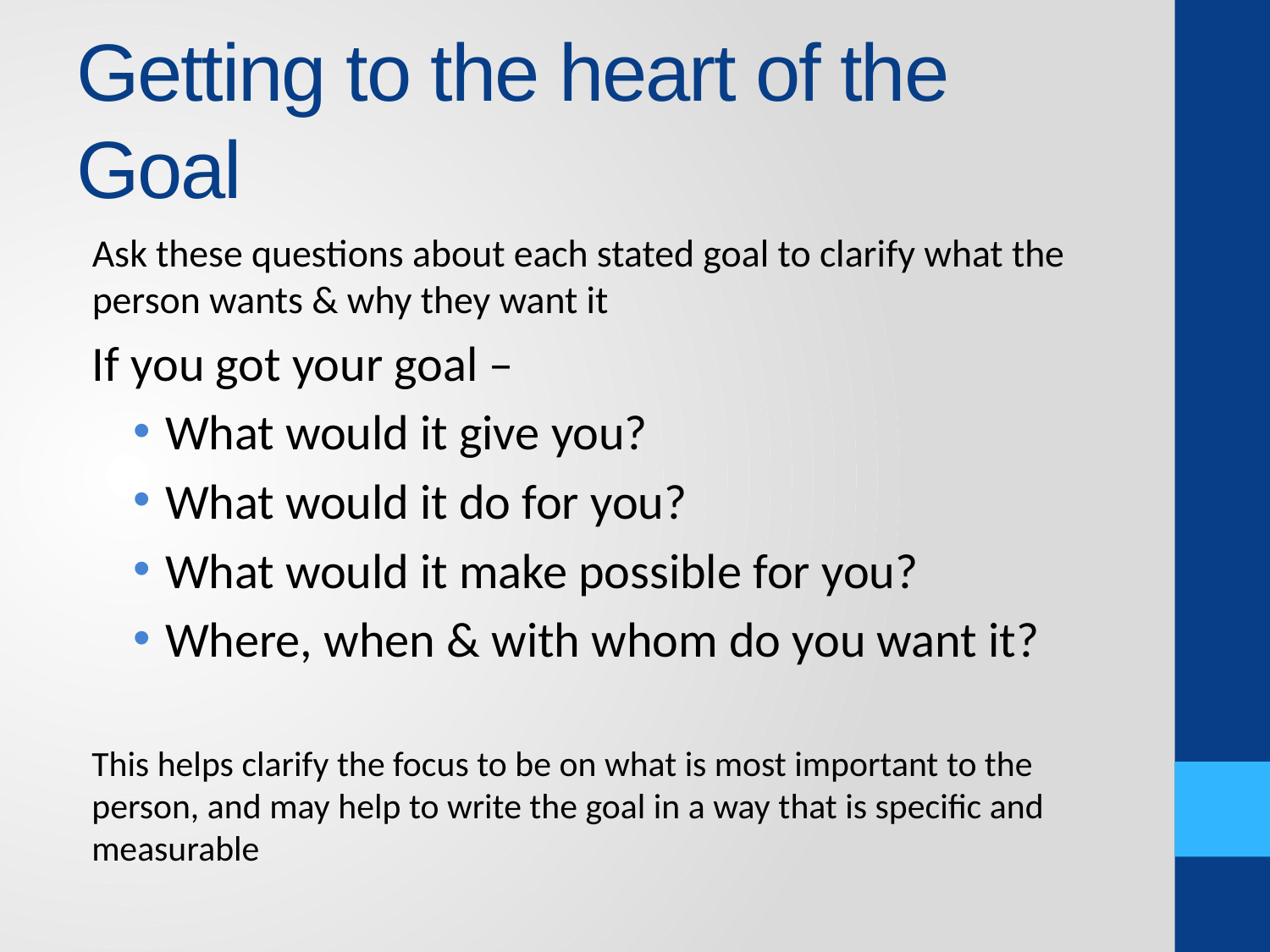

# Getting to the heart of the Goal
Ask these questions about each stated goal to clarify what the person wants & why they want it
If you got your goal –
What would it give you?
What would it do for you?
What would it make possible for you?
Where, when & with whom do you want it?

This helps clarify the focus to be on what is most important to the person, and may help to write the goal in a way that is specific and measurable